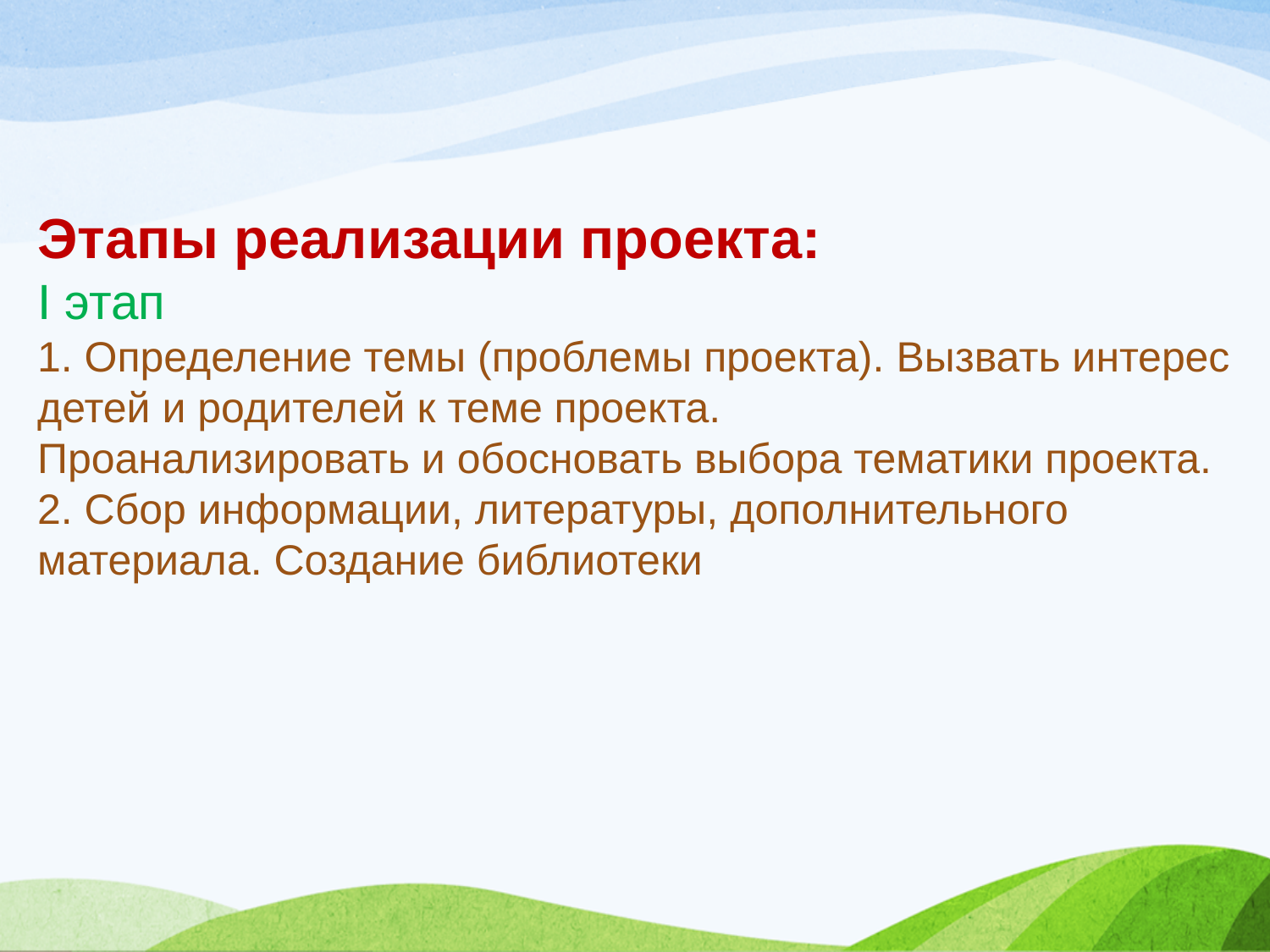

Этапы реализации проекта:
I этап
1. Определение темы (проблемы проекта). Вызвать интерес детей и родителей к теме проекта.
Проанализировать и обосновать выбора тематики проекта.
2. Сбор информации, литературы, дополнительного материала. Создание библиотеки